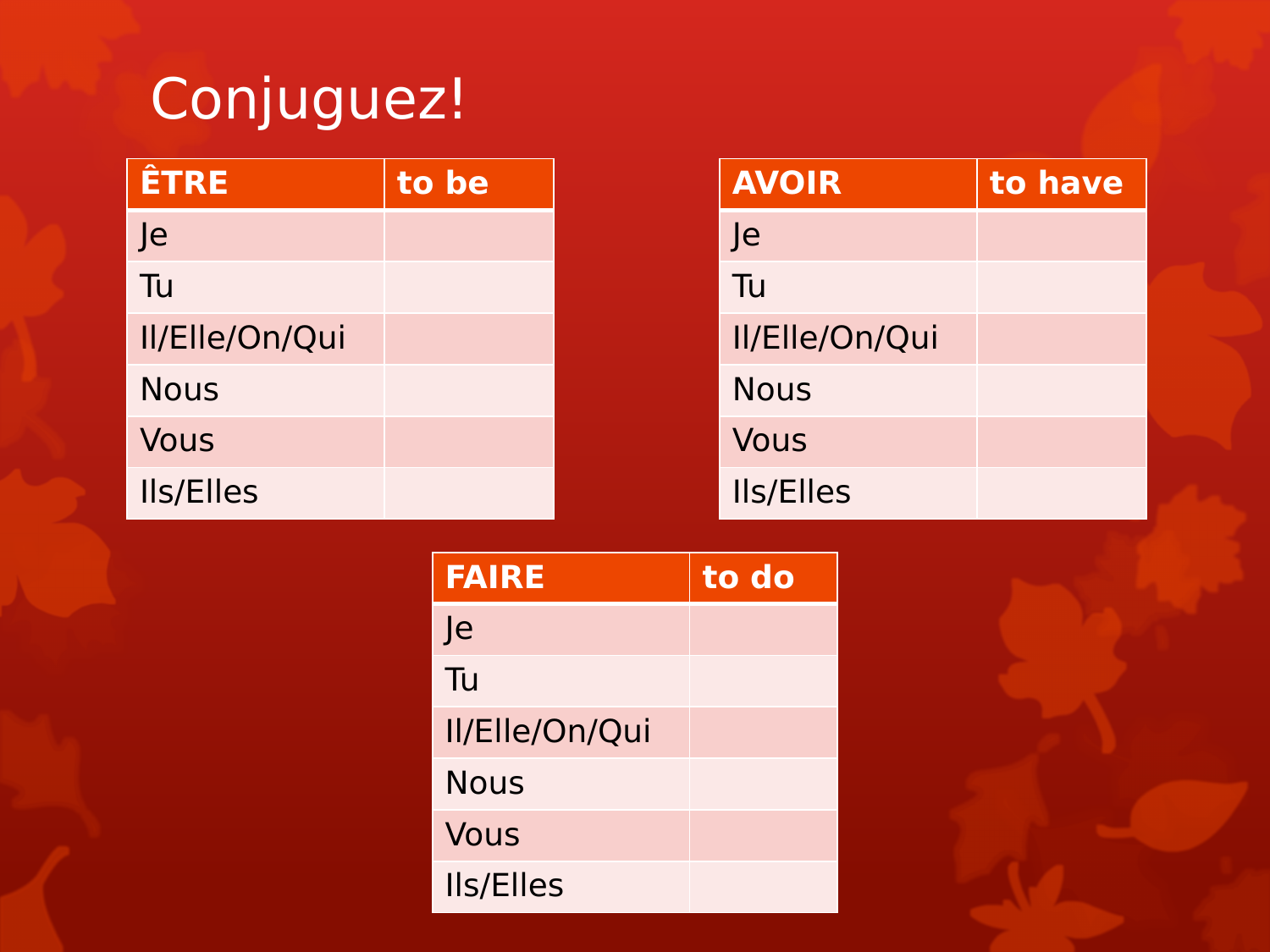

# Conjuguez!
| ÊTRE | to be |
| --- | --- |
| Je |  |
| Tu |  |
| Il/Elle/On/Qui |  |
| Nous |  |
| Vous |  |
| Ils/Elles |  |
| AVOIR | to have |
| --- | --- |
| Je |  |
| Tu |  |
| Il/Elle/On/Qui |  |
| Nous |  |
| Vous |  |
| Ils/Elles |  |
| FAIRE | to do |
| --- | --- |
| Je |  |
| Tu |  |
| Il/Elle/On/Qui |  |
| Nous |  |
| Vous |  |
| Ils/Elles |  |